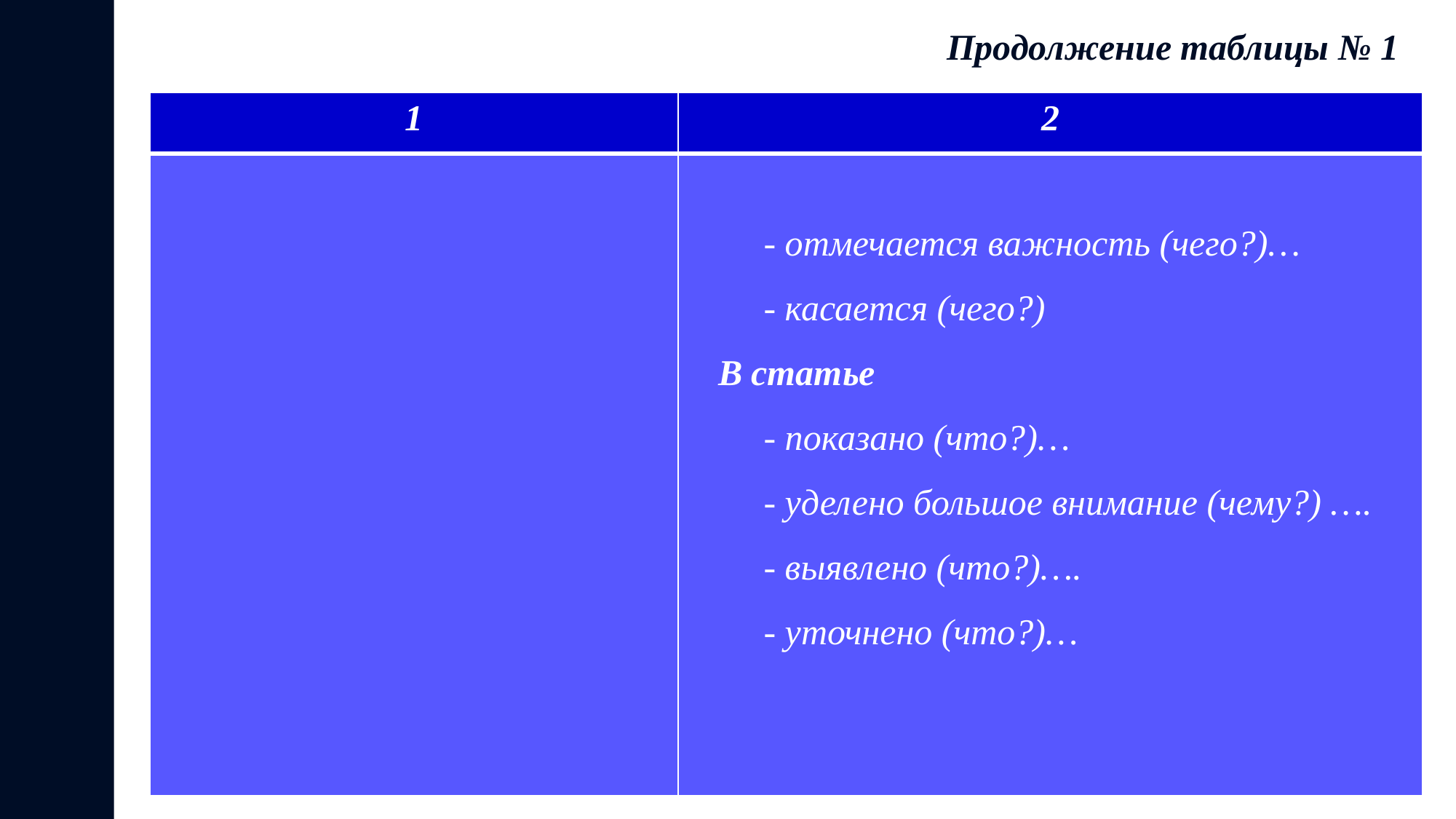

Продолжение таблицы № 1
| 1 | 2 |
| --- | --- |
|  | - отмечается важность (чего?)… - касается (чего?) В статье - показано (что?)… - уделено большое внимание (чему?) …. - выявлено (что?)…. - уточнено (что?)… |